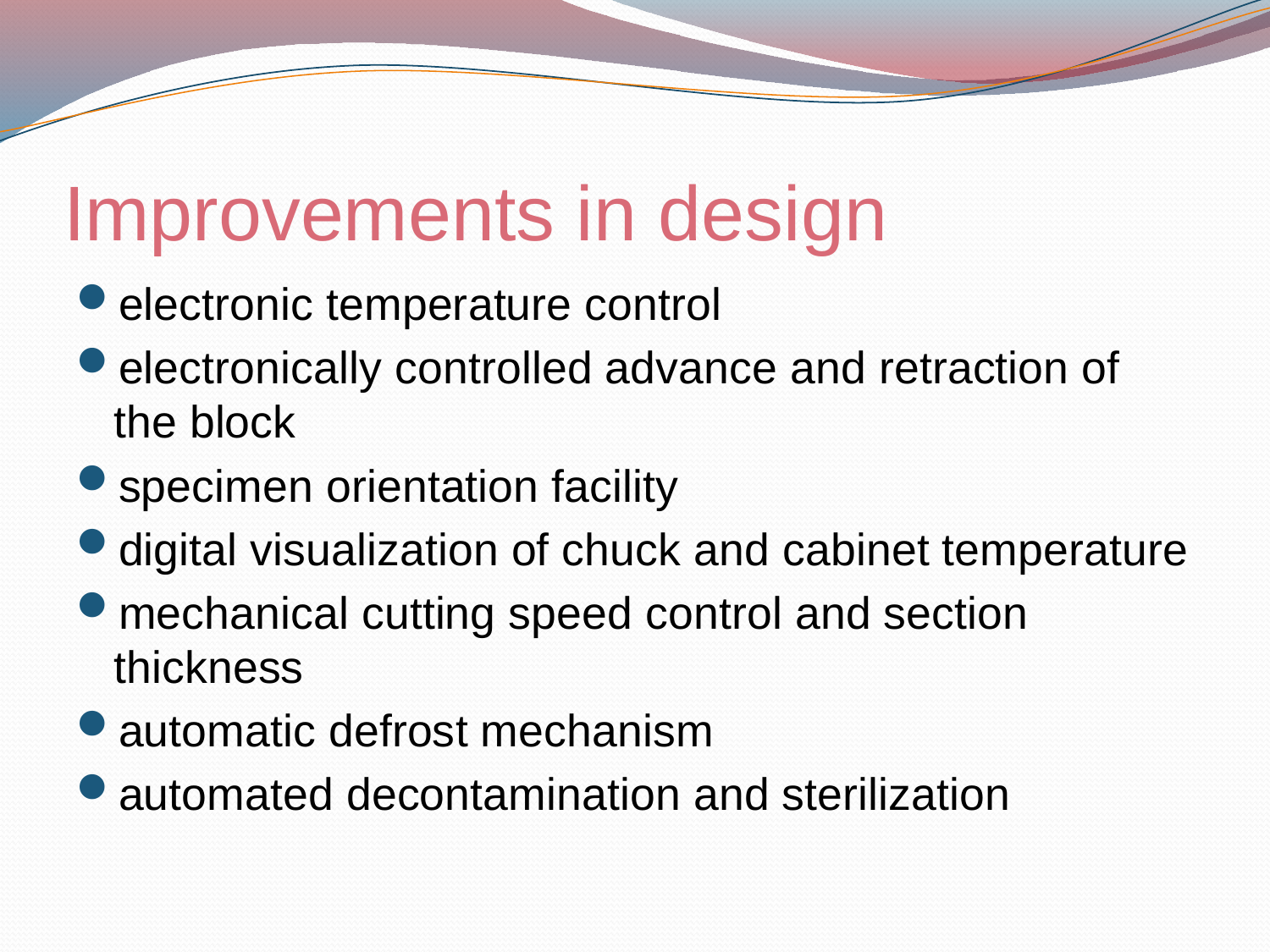

# Improvements in design
electronic temperature control
electronically controlled advance and retraction of the block
specimen orientation facility
digital visualization of chuck and cabinet temperature
mechanical cutting speed control and section thickness
automatic defrost mechanism
automated decontamination and sterilization